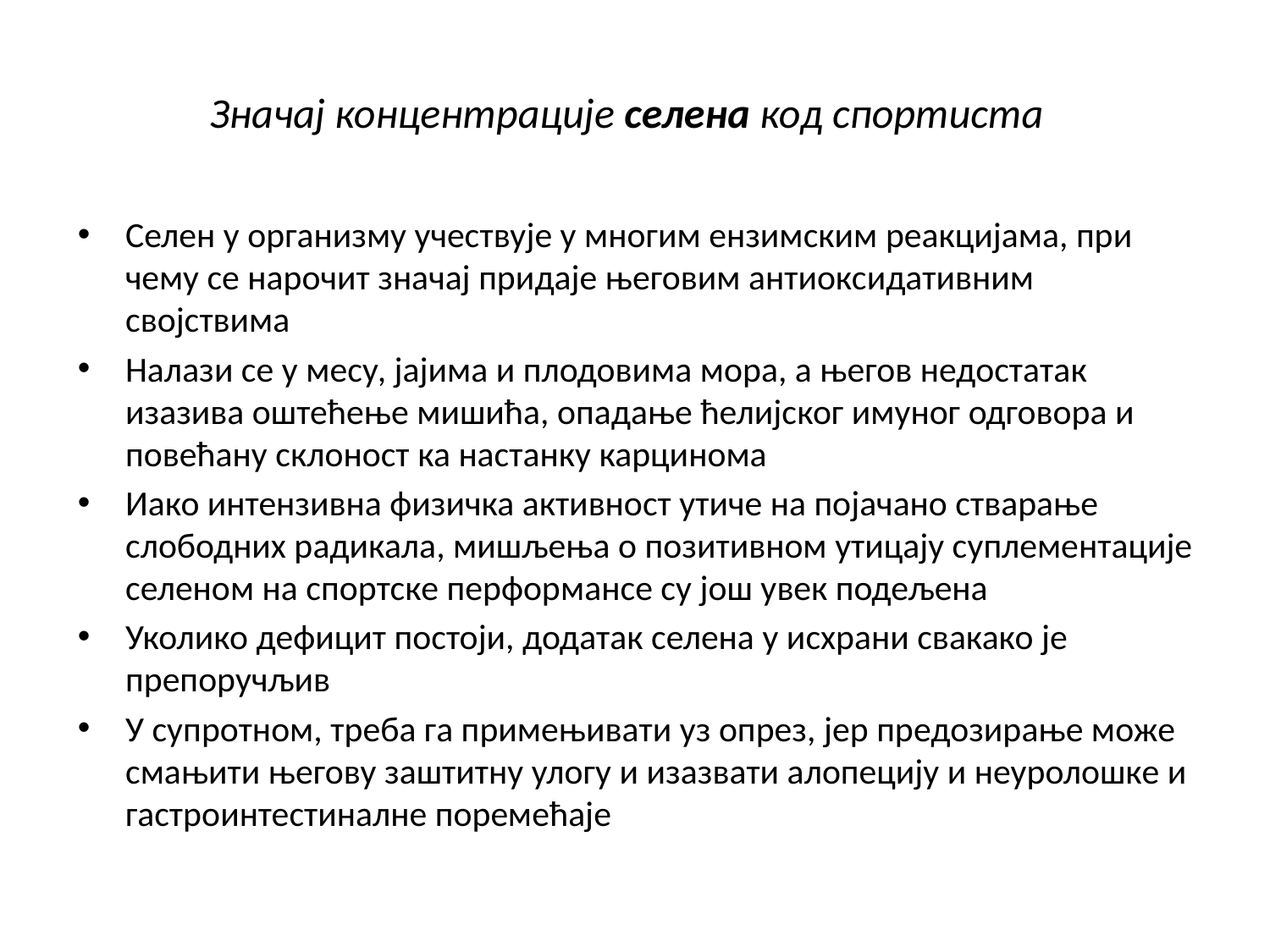

# Значај концентрације селена код спортиста
Селен у организму учествује у многим ензимским реакцијама, при чему се нарочит значај придаје његовим антиоксидативним својствима
Налази се у месу, јајима и плодовима мора, а његов недостатак изазива оштећење мишића, опадање ћелијског имуног одговора и повећану склоност ка настанку карцинома
Иако интензивна физичка активност утиче на појачано стварање слободних радикала, мишљења о позитивном утицају суплементације селеном на спортске перформансе су још увек подељена
Уколико дефицит постоји, додатак селена у исхрани свакако је препоручљив
У супротном, треба га примењивати уз опрез, јер предозирање може смањити његову заштитну улогу и изазвати алопецију и неуролошке и гастроинтестиналне поремећаје